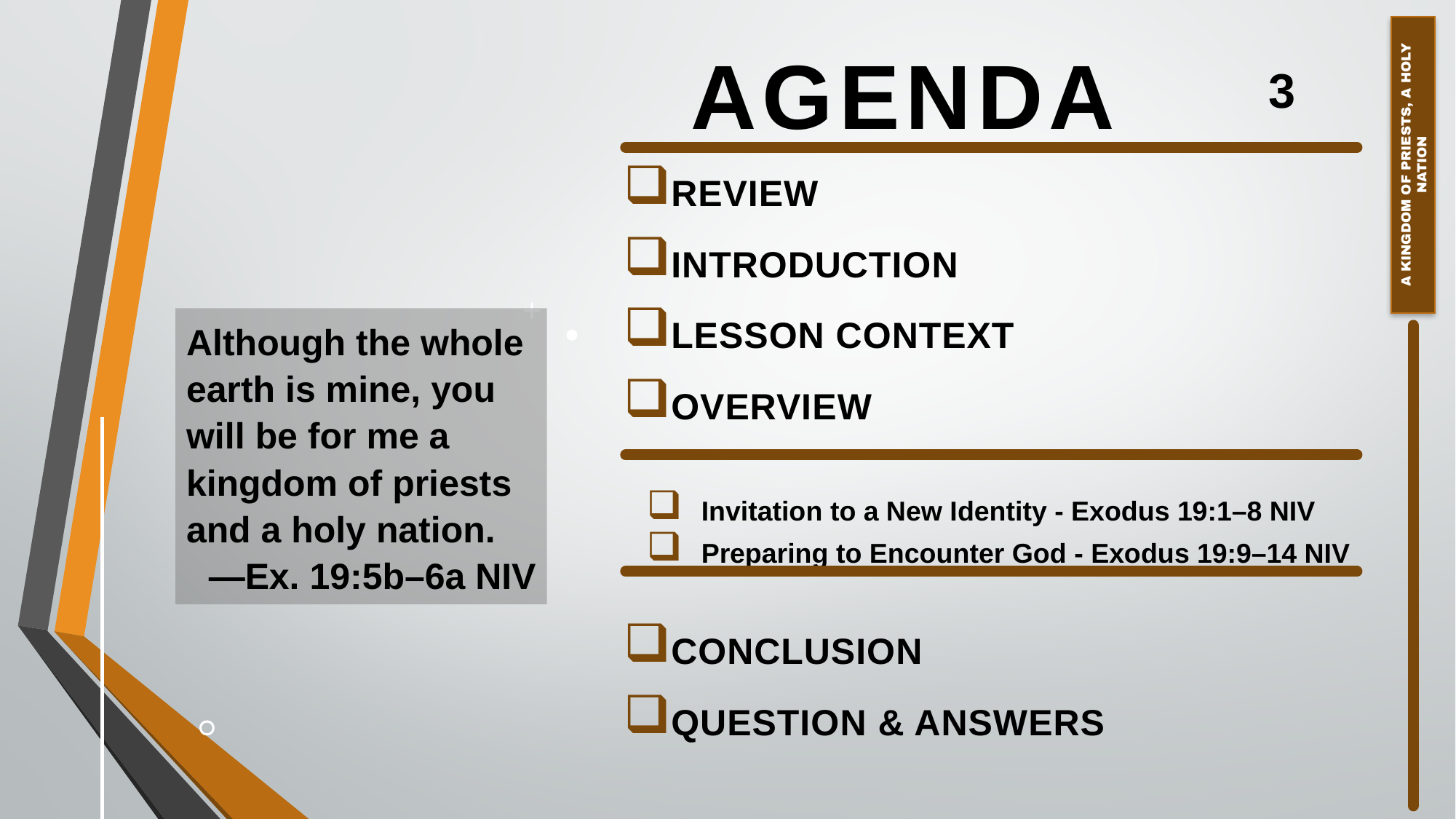

# Agenda
A Kingdom of Priests, A Holy Nation
3
Review
Introduction
Lesson Context
Overview

Invitation to a New Identity - Exodus 19:1–8 NIV
Preparing to Encounter God - Exodus 19:9–14 NIV

Conclusion
Question & Answers
Although the whole earth is mine, you will be for me a kingdom of priests and a holy nation.
—Ex. 19:5b–6a NIV